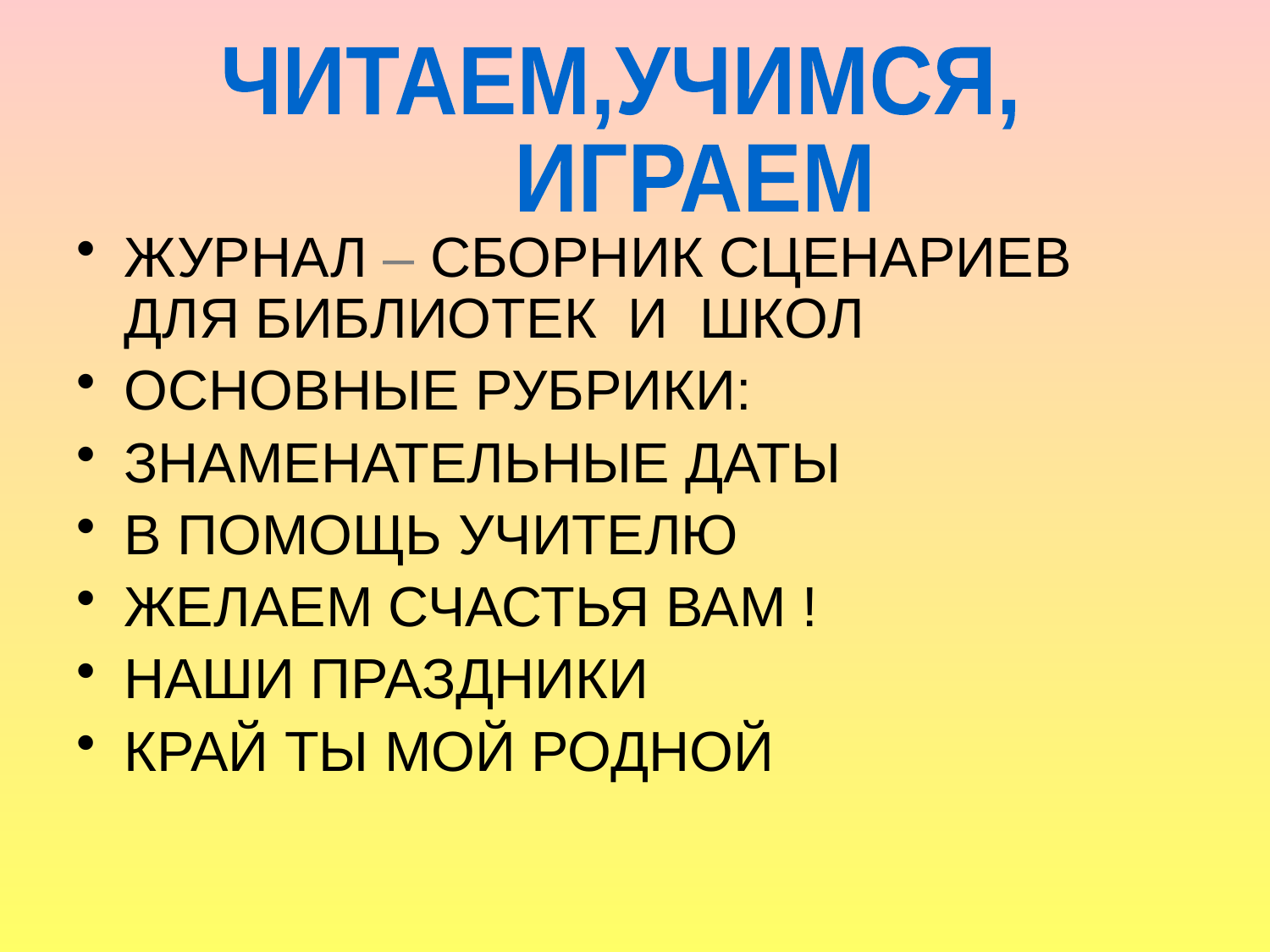

ЧИТАЕМ,УЧИМСЯ,
   ИГРАЕМ
ЖУРНАЛ – СБОРНИК СЦЕНАРИЕВ ДЛЯ БИБЛИОТЕК  И  ШКОЛ
ОСНОВНЫЕ РУБРИКИ:
ЗНАМЕНАТЕЛЬНЫЕ ДАТЫ
В ПОМОЩЬ УЧИТЕЛЮ
ЖЕЛАЕМ СЧАСТЬЯ ВАМ !
НАШИ ПРАЗДНИКИ
КРАЙ ТЫ МОЙ РОДНОЙ